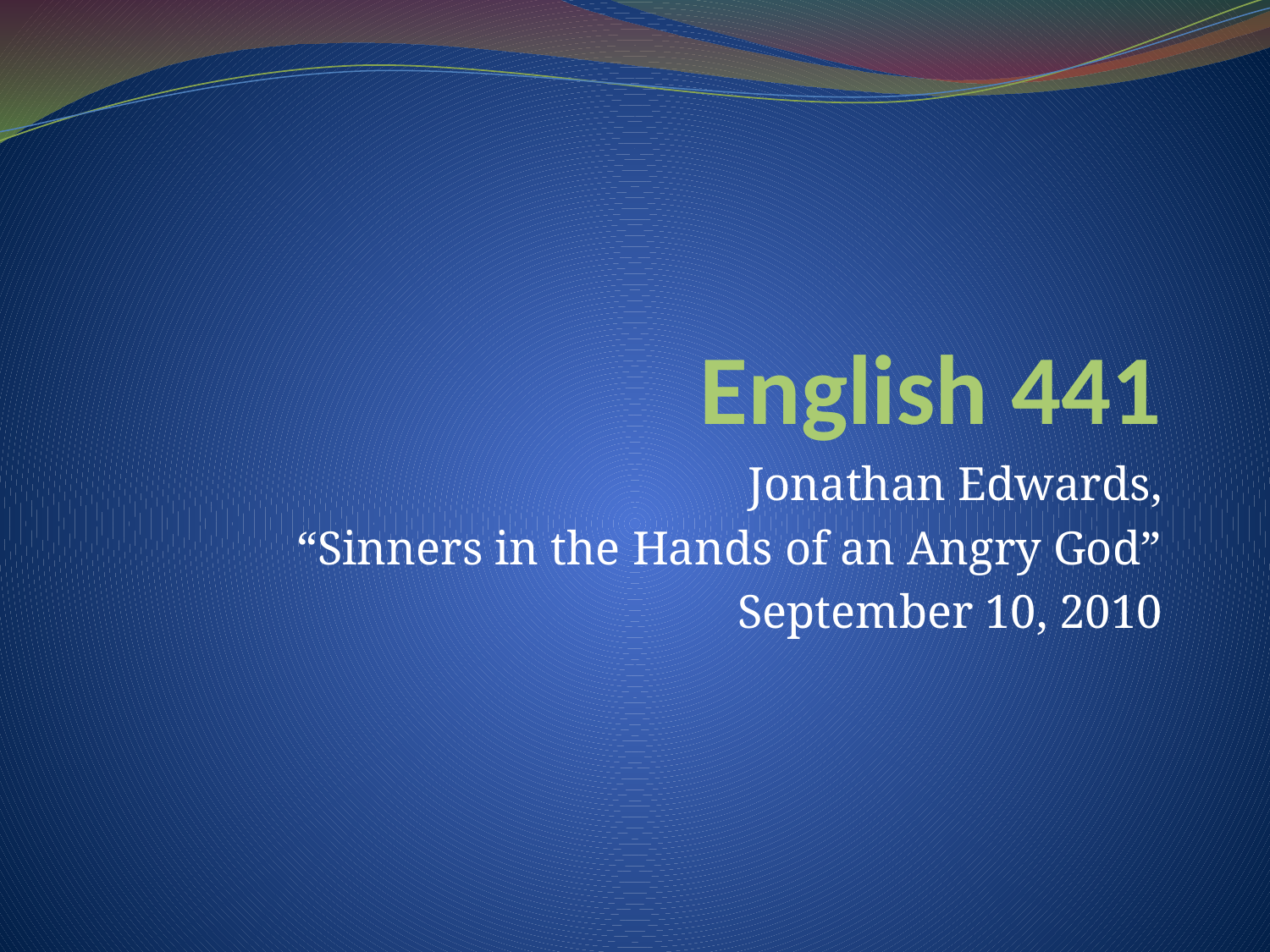

# English 441
Jonathan Edwards,
“Sinners in the Hands of an Angry God”
September 10, 2010